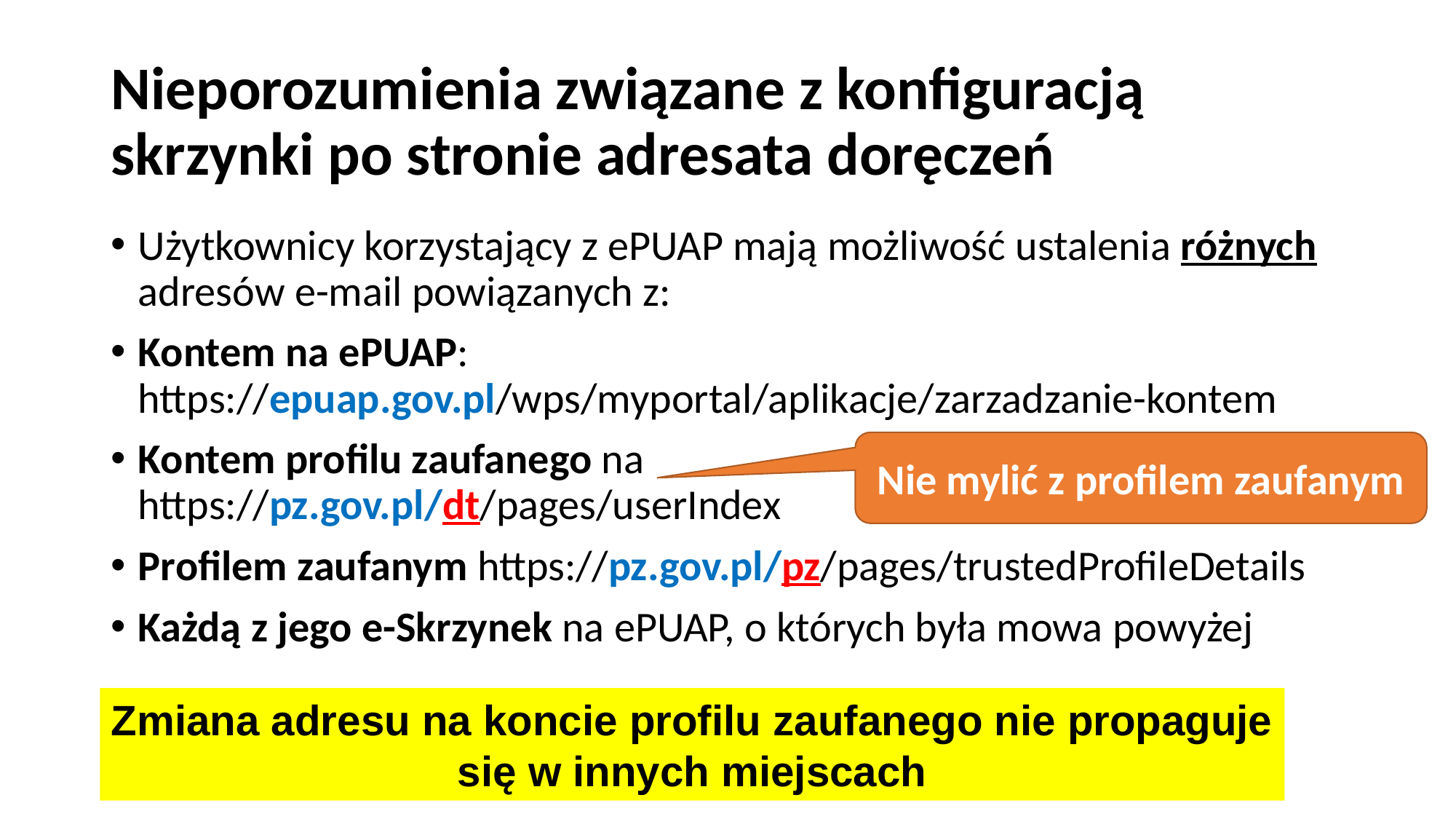

# Nieporozumienia związane z konfiguracją skrzynki po stronie adresata doręczeń
Użytkownicy korzystający z ePUAP mają możliwość ustalenia różnych adresów e-mail powiązanych z:
Kontem na ePUAP: https://epuap.gov.pl/wps/myportal/aplikacje/zarzadzanie-kontem
Kontem profilu zaufanego na
https://pz.gov.pl/dt/pages/userIndex
Profilem zaufanym https://pz.gov.pl/pz/pages/trustedProfileDetails
Każdą z jego e-Skrzynek na ePUAP, o których była mowa powyżej
Nie mylić z profilem zaufanym
Zmiana adresu na koncie profilu zaufanego nie propaguje się w innych miejscach